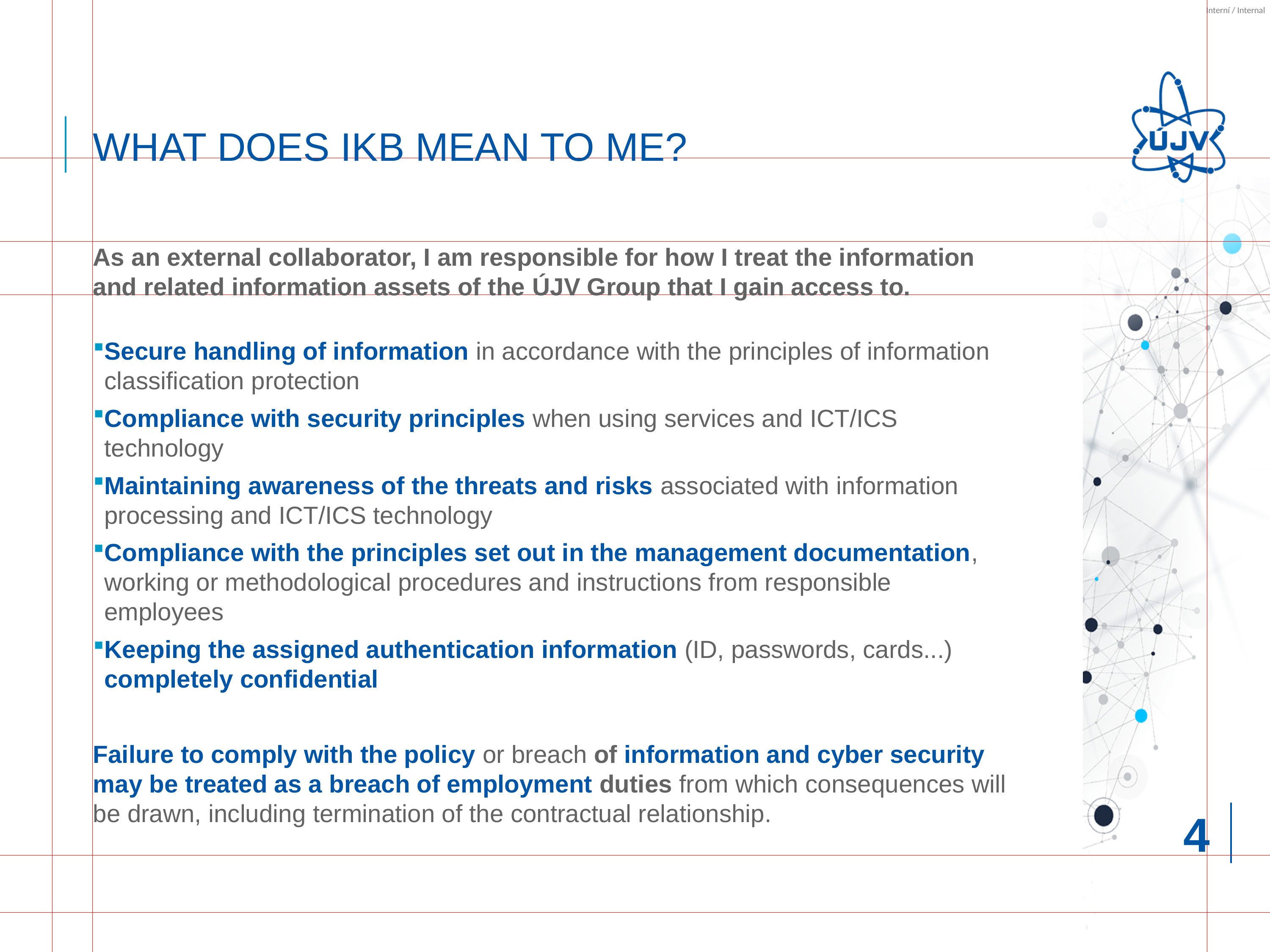

# What Does IKB Mean to Me?
As an external collaborator, I am responsible for how I treat the information and related information assets of the ÚJV Group that I gain access to.

Secure handling of information in accordance with the principles of information classification protection
Compliance with security principles when using services and ICT/ICS technology
Maintaining awareness of the threats and risks associated with information processing and ICT/ICS technology
Compliance with the principles set out in the management documentation, working or methodological procedures and instructions from responsible employees
Keeping the assigned authentication information (ID, passwords, cards...) completely confidential

Failure to comply with the policy or breach of information and cyber security may be treated as a breach of employment duties from which consequences will be drawn, including termination of the contractual relationship.

4